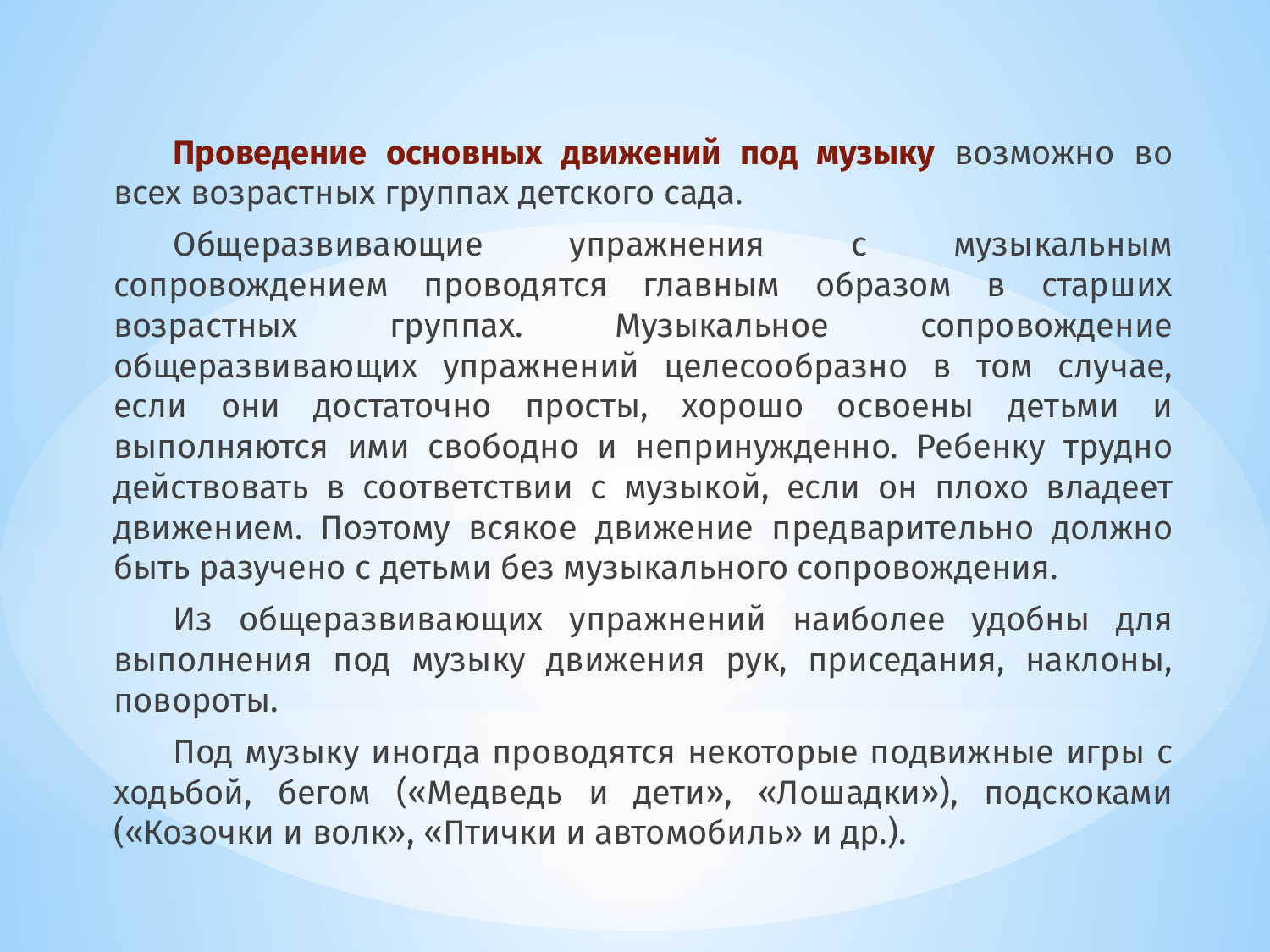

Проведение основных движений под музыку возможно во всех возрастных группах детского сада.
Общеразвивающие упражнения с музыкальным сопровождением проводятся главным образом в старших возрастных группах. Музыкальное сопровождение общеразвивающих упражнений целесообразно в том случае, если они достаточно просты, хорошо освоены детьми и выполняются ими свободно и непринужденно. Ребенку трудно действовать в соответствии с музыкой, если он плохо владеет движением. Поэтому всякое движение предварительно должно быть разучено с детьми без музыкального сопровождения.
Из общеразвивающих упражнений наиболее удобны для выполнения под музыку движения рук, приседания, наклоны, повороты.
Под музыку иногда проводятся некоторые подвижные игры с ходьбой, бегом («Медведь и дети», «Лошадки»), подскоками («Козочки и волк», «Птички и автомобиль» и др.).